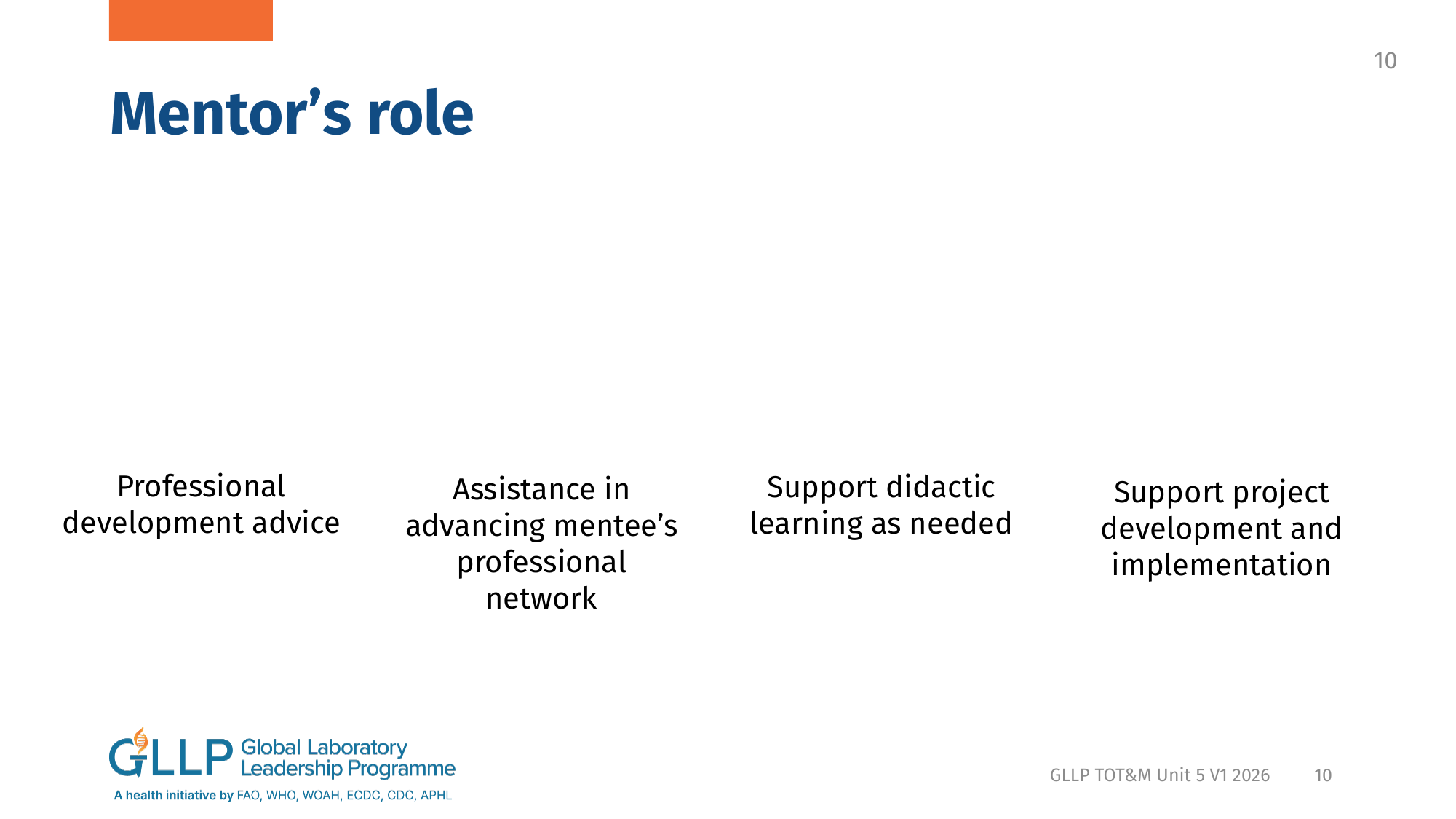

10
# Mentor’s role
Professional development advice
Assistance in advancing mentee’s professional network
Support didactic learning as needed
Support project development and implementation
GLLP TOT&M Unit 5 V1 2026
10